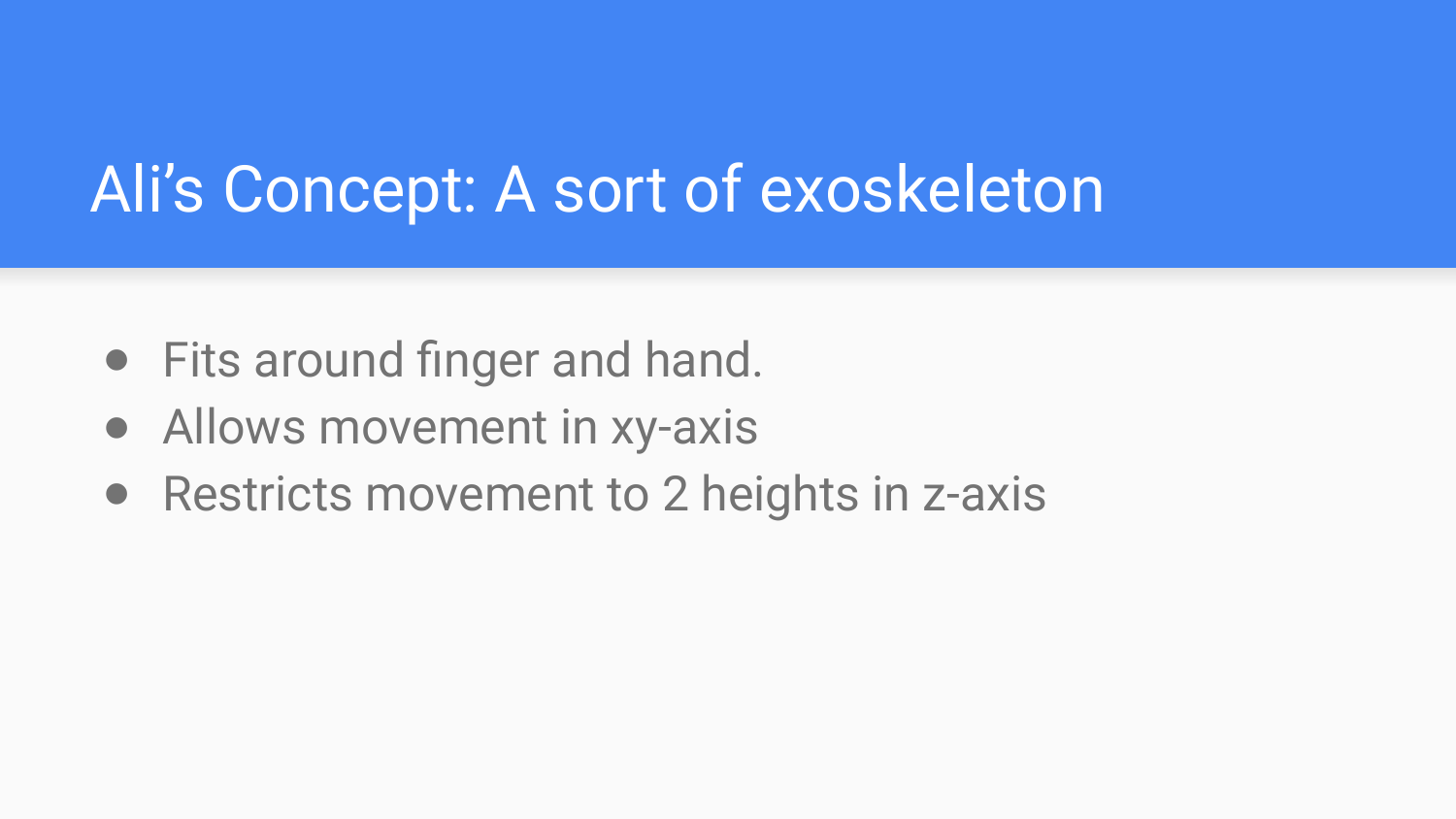

# Ali’s Concept: A sort of exoskeleton
Fits around finger and hand.
Allows movement in xy-axis
Restricts movement to 2 heights in z-axis